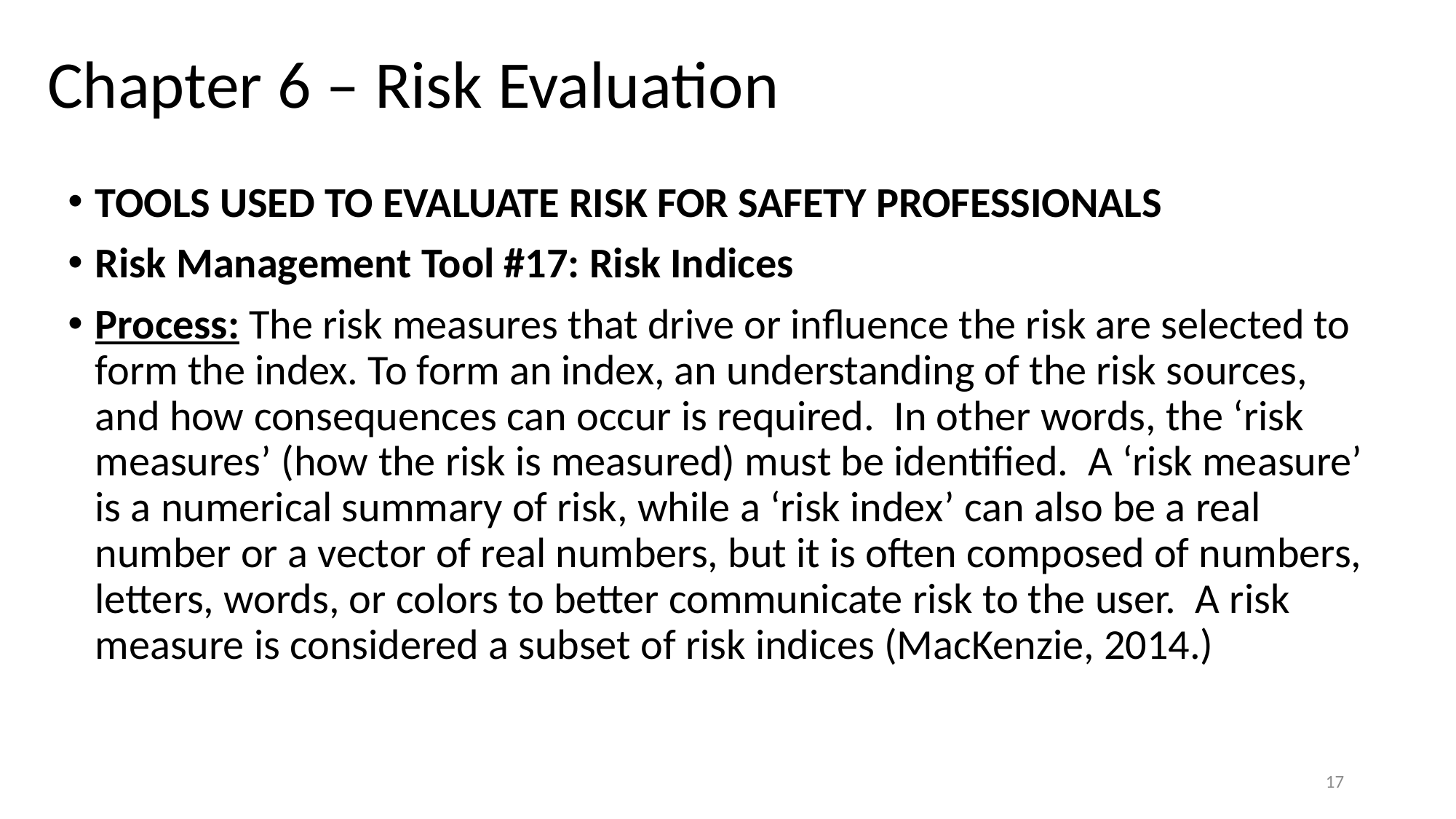

# Chapter 6 – Risk Evaluation
TOOLS USED TO EVALUATE RISK FOR SAFETY PROFESSIONALS
Risk Management Tool #17: Risk Indices
Process: The risk measures that drive or influence the risk are selected to form the index. To form an index, an understanding of the risk sources, and how consequences can occur is required.  In other words, the ‘risk measures’ (how the risk is measured) must be identified.  A ‘risk measure’ is a numerical summary of risk, while a ‘risk index’ can also be a real number or a vector of real numbers, but it is often composed of numbers, letters, words, or colors to better communicate risk to the user.  A risk measure is considered a subset of risk indices (MacKenzie, 2014.)
17